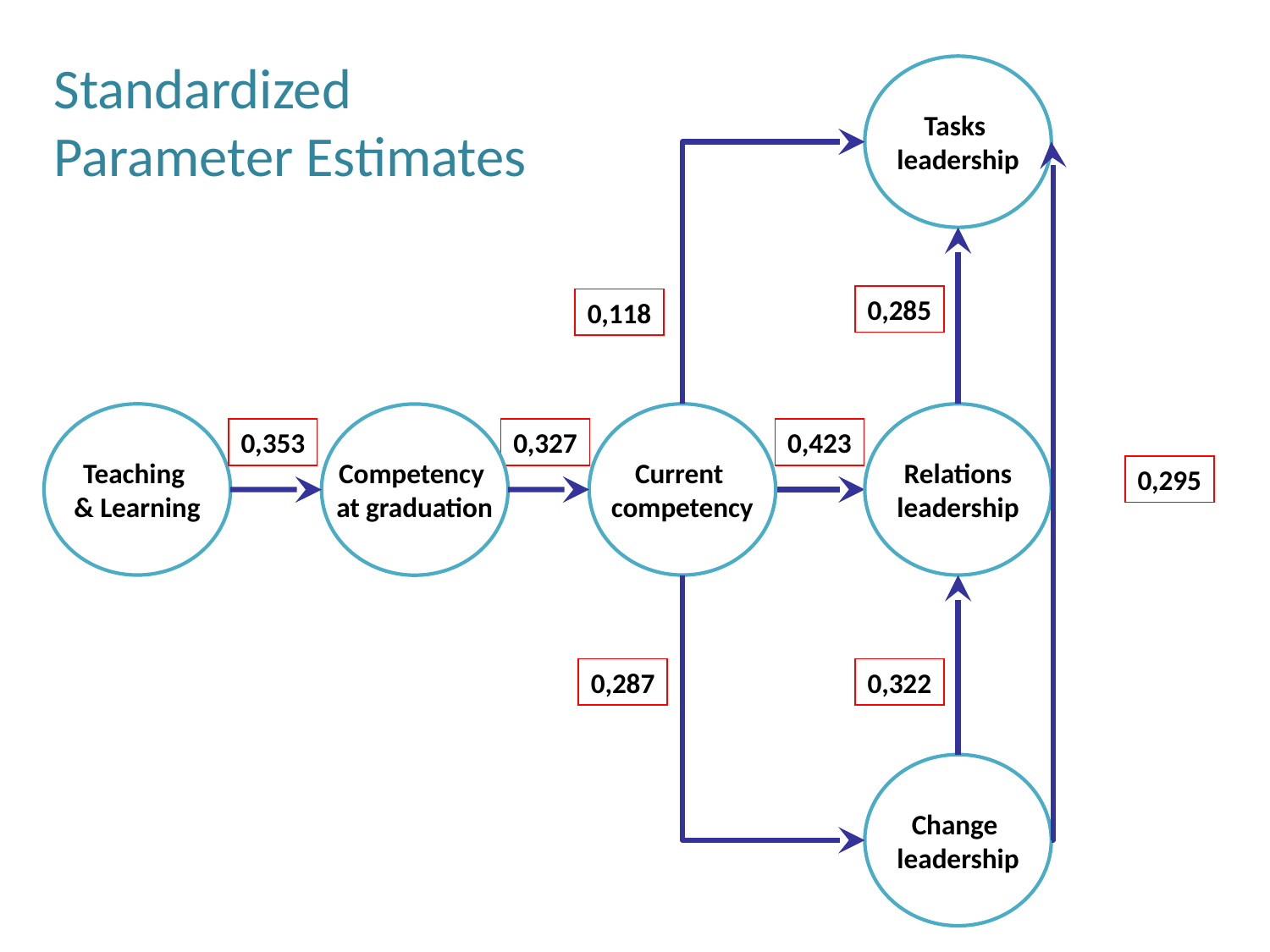

Standardized  Parameter Estimates
Tasks
leadership
0,118
Teaching
& Learning
Current
competency
Relations
leadership
Competency
at graduation
0,353
0,327
0,423
0,287
Change
leadership
0,285
0,295
0,322